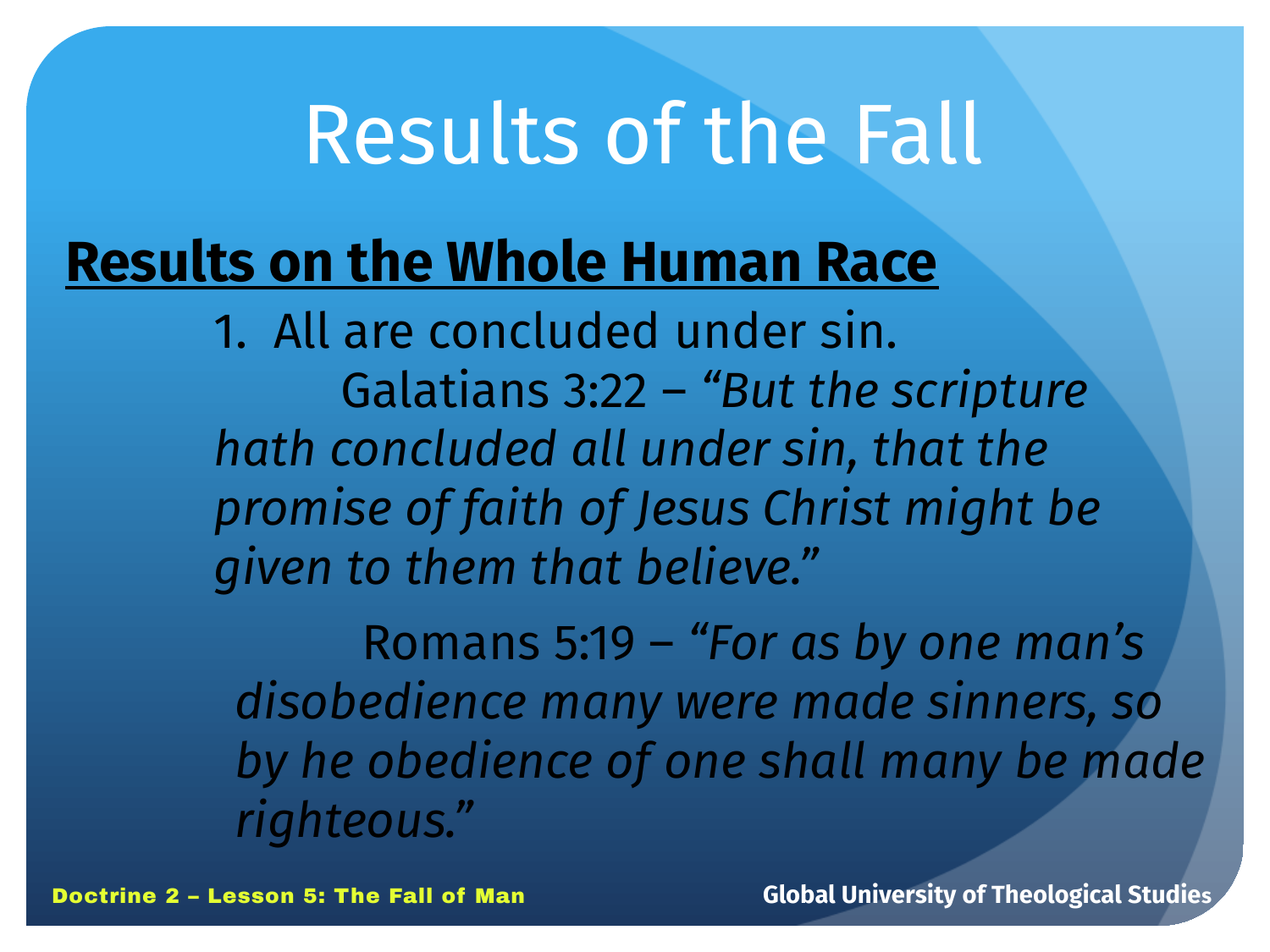

Results of the Fall
Results on the Whole Human Race

1.  All are concluded under sin.
	Galatians 3:22 – “But the scripture hath concluded all under sin, that the promise of faith of Jesus Christ might be given to them that believe.”
	Romans 5:19 – “For as by one man’s disobedience many were made sinners, so by he obedience of one shall many be made righteous.”
Doctrine 2 – Lesson 5: The Fall of Man                               Global University of Theological Studies